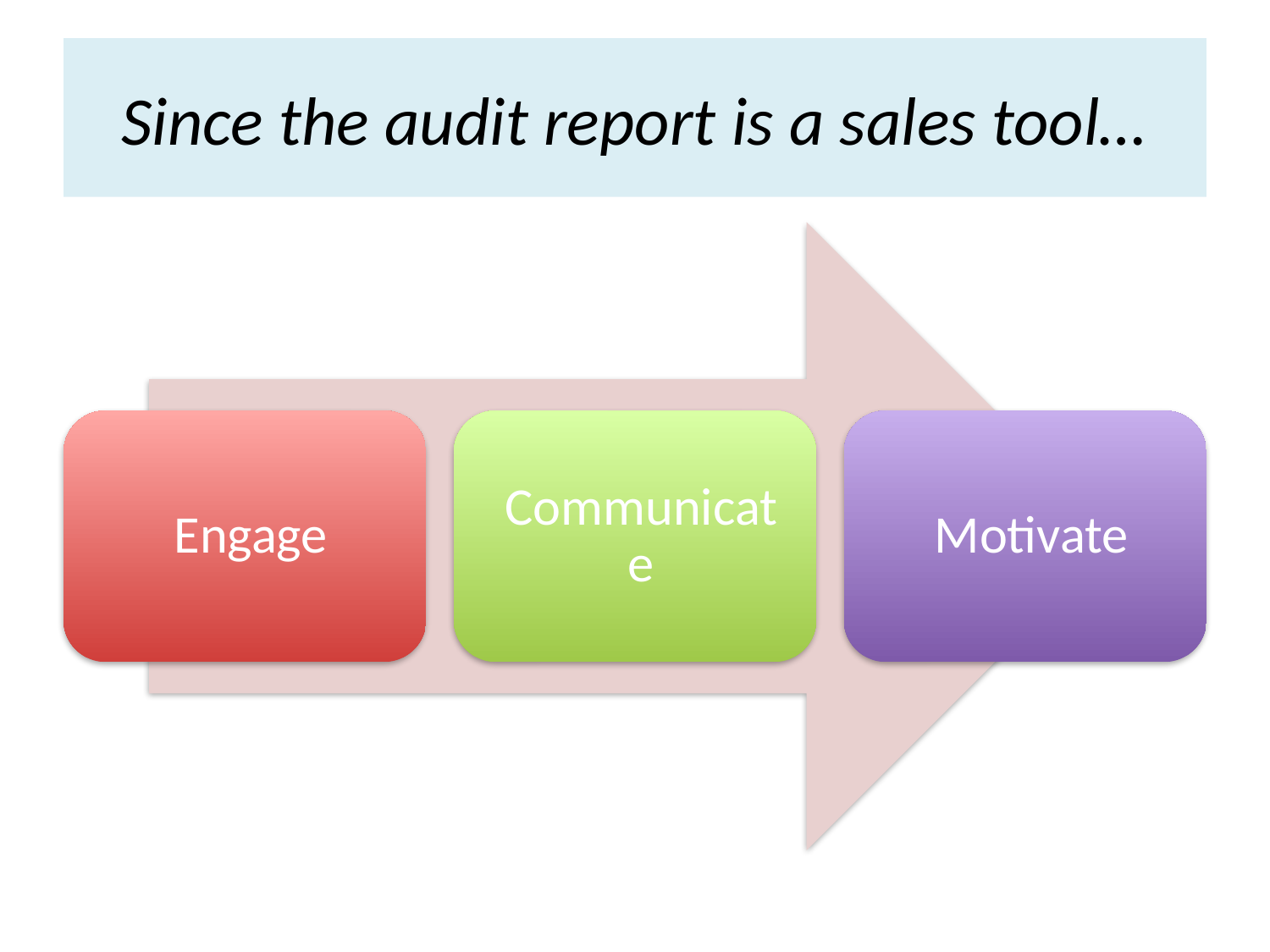

# Since the audit report is a sales tool…
Engage
Communicate
Motivate